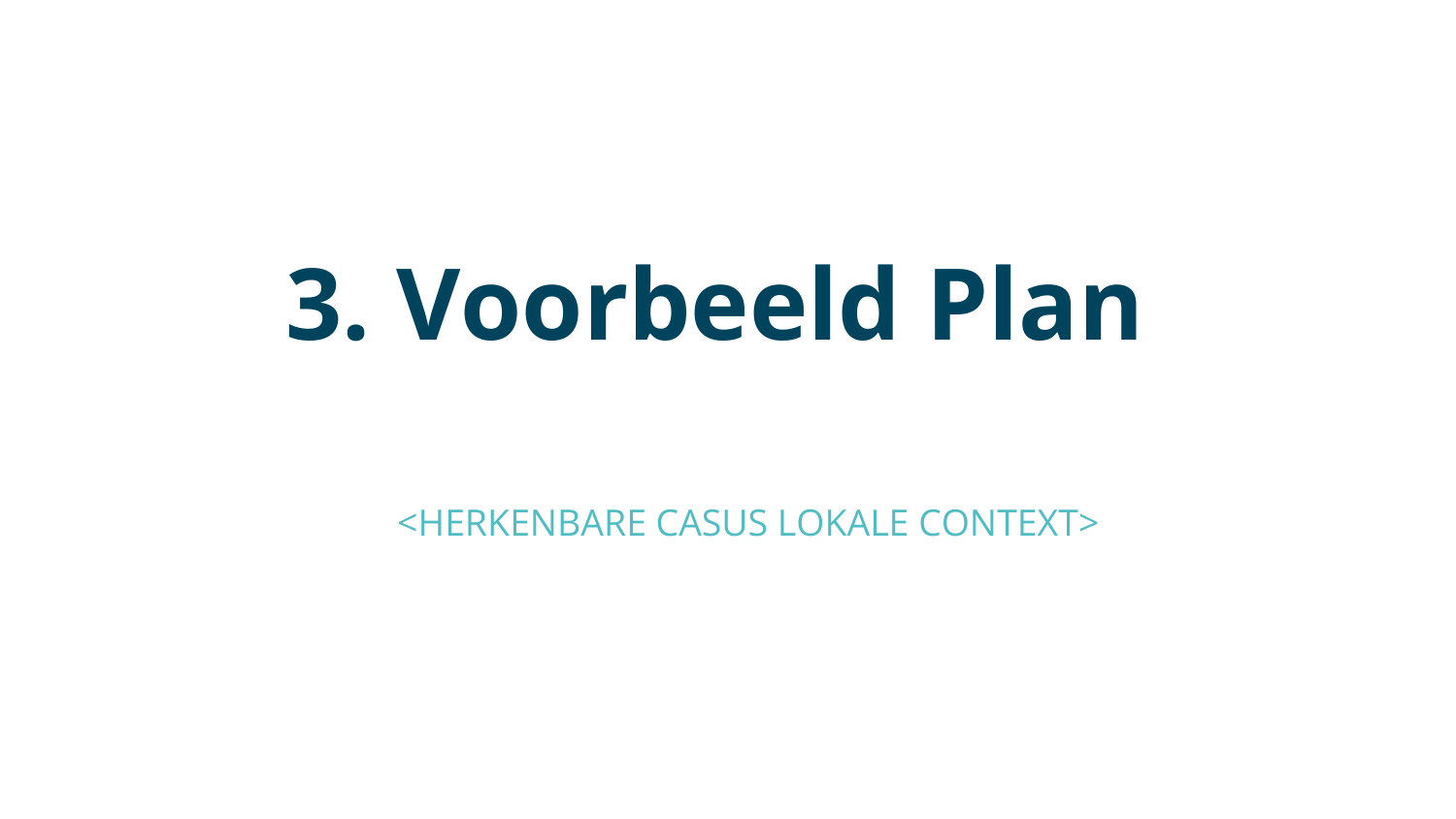

# 3. Voorbeeld Plan

<HERKENBARE CASUS LOKALE CONTEXT>